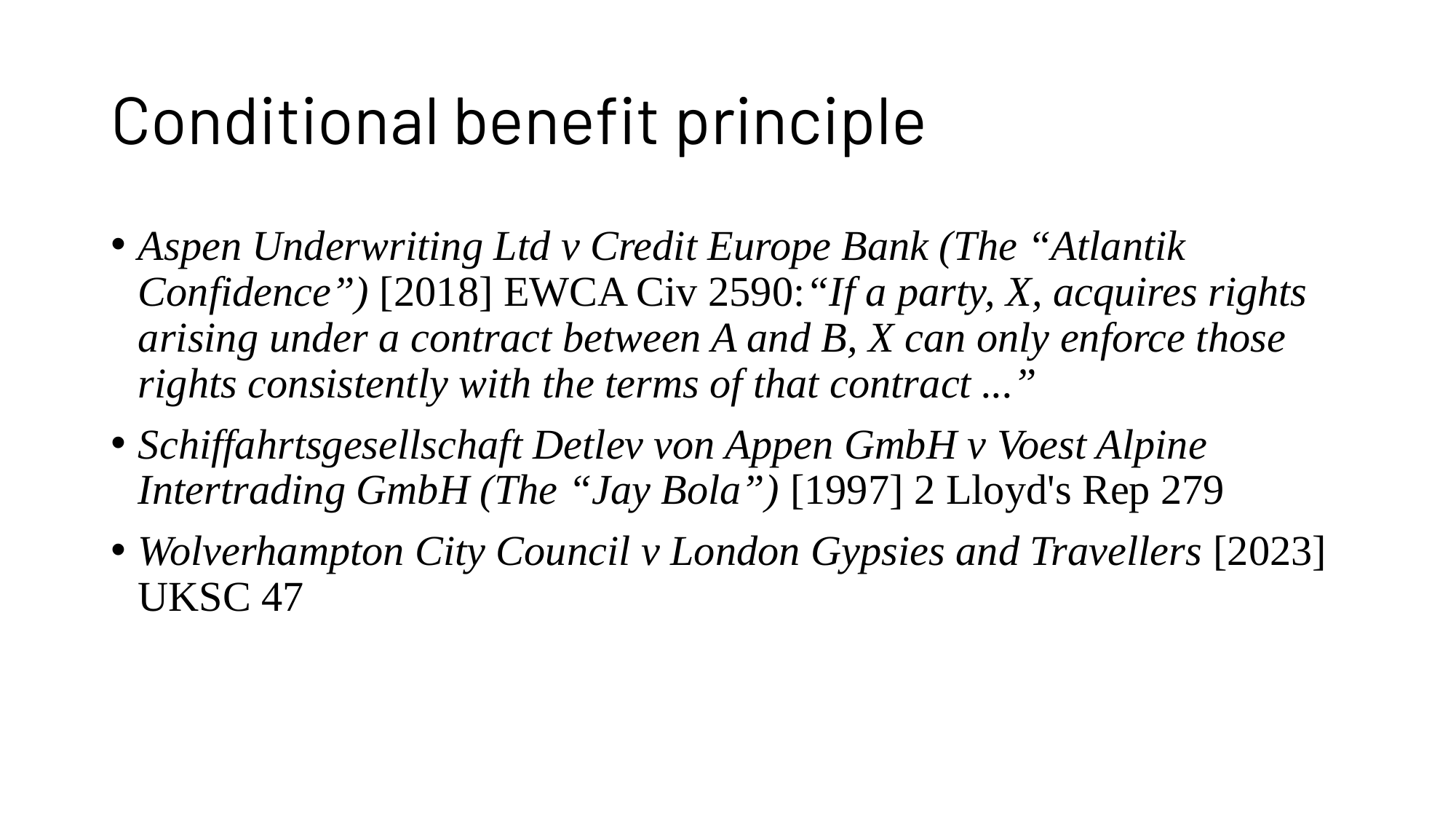

# Conditional benefit principle
Aspen Underwriting Ltd v Credit Europe Bank (The “Atlantik Confidence”) [2018] EWCA Civ 2590:“If a party, X, acquires rights arising under a contract between A and B, X can only enforce those rights consistently with the terms of that contract ...”
Schiffahrtsgesellschaft Detlev von Appen GmbH v Voest Alpine Intertrading GmbH (The “Jay Bola”) [1997] 2 Lloyd's Rep 279
Wolverhampton City Council v London Gypsies and Travellers [2023] UKSC 47